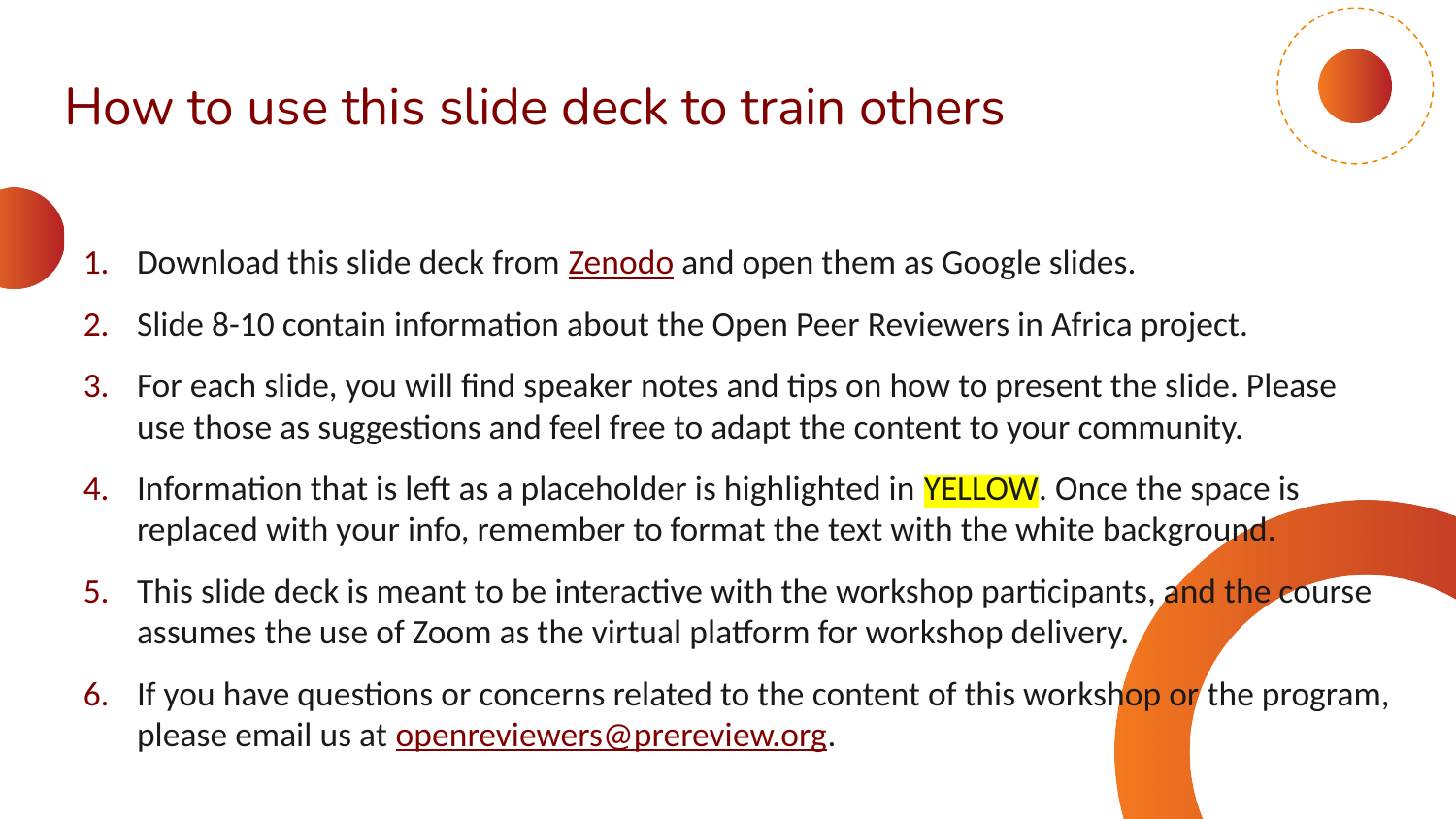

How to use this slide deck to train others
Download this slide deck from Zenodo and open them as Google slides.
Slide 8-10 contain information about the Open Peer Reviewers in Africa project.
For each slide, you will find speaker notes and tips on how to present the slide. Please use those as suggestions and feel free to adapt the content to your community.
Information that is left as a placeholder is highlighted in YELLOW. Once the space is replaced with your info, remember to format the text with the white background.
This slide deck is meant to be interactive with the workshop participants, and the course assumes the use of Zoom as the virtual platform for workshop delivery.
If you have questions or concerns related to the content of this workshop or the program, please email us at openreviewers@prereview.org.